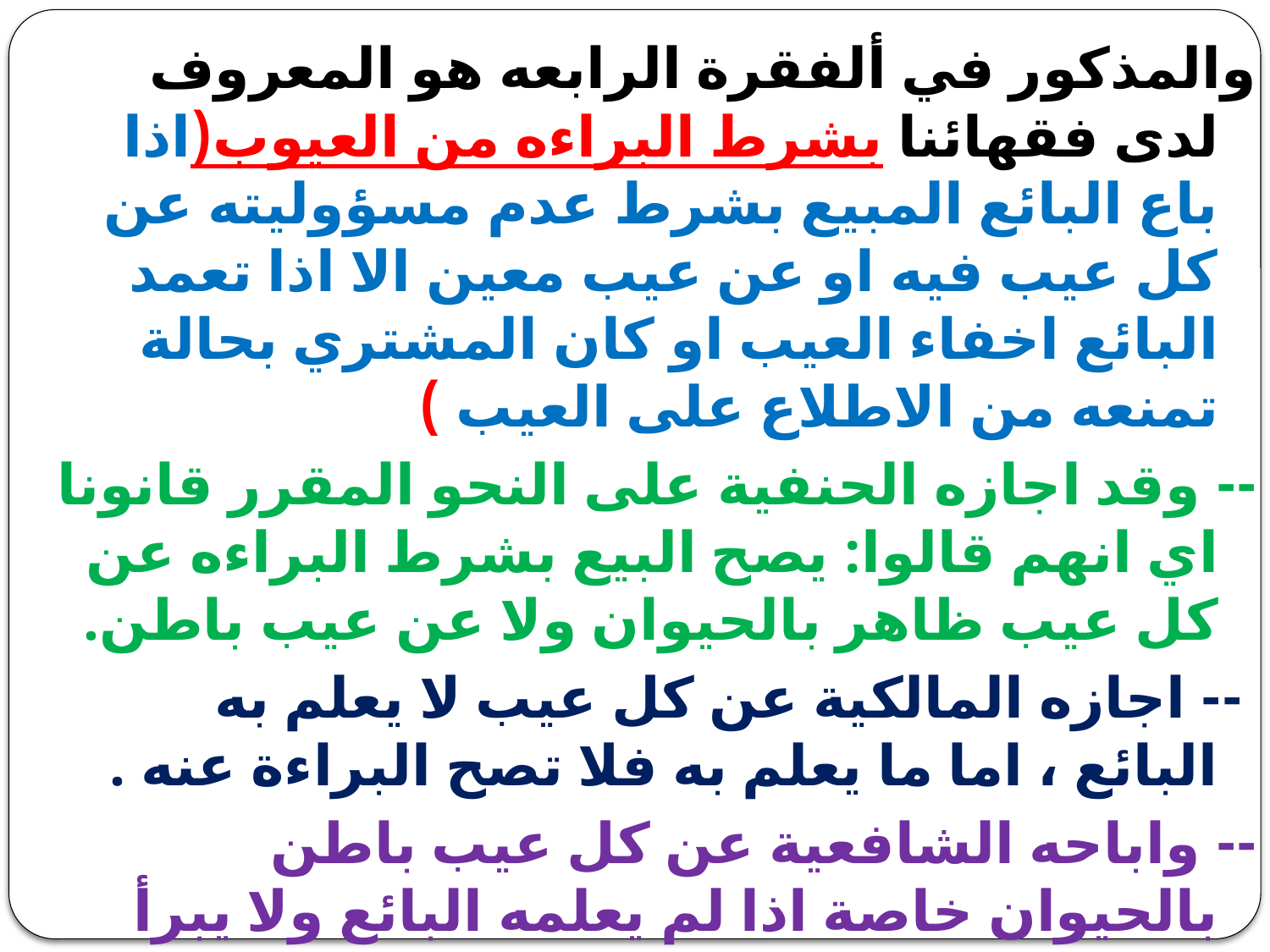

والمذكور في ألفقرة الرابعه هو المعروف لدى فقهائنا بشرط البراءه من العيوب(اذا باع البائع المبيع بشرط عدم مسؤوليته عن كل عيب فيه او عن عيب معين الا اذا تعمد البائع اخفاء العيب او كان المشتري بحالة تمنعه من الاطلاع على العيب )
-- وقد اجازه الحنفية على النحو المقرر قانونا اي انهم قالوا: يصح البيع بشرط البراءه عن كل عيب ظاهر بالحيوان ولا عن عيب باطن.
 -- اجازه المالكية عن كل عيب لا يعلم به البائع ، اما ما يعلم به فلا تصح البراءة عنه .
-- واباحه الشافعية عن كل عيب باطن بالحيوان خاصة اذا لم يعلمه البائع ولا يبرأ عن عيب بغير الحيوان ولا عن عيب ظاهر بالحيوان ولا عن عيب باطن .
-- وعند الحنابله روايتان رجح ابن قدّامه وغيره انه لا يبرأ